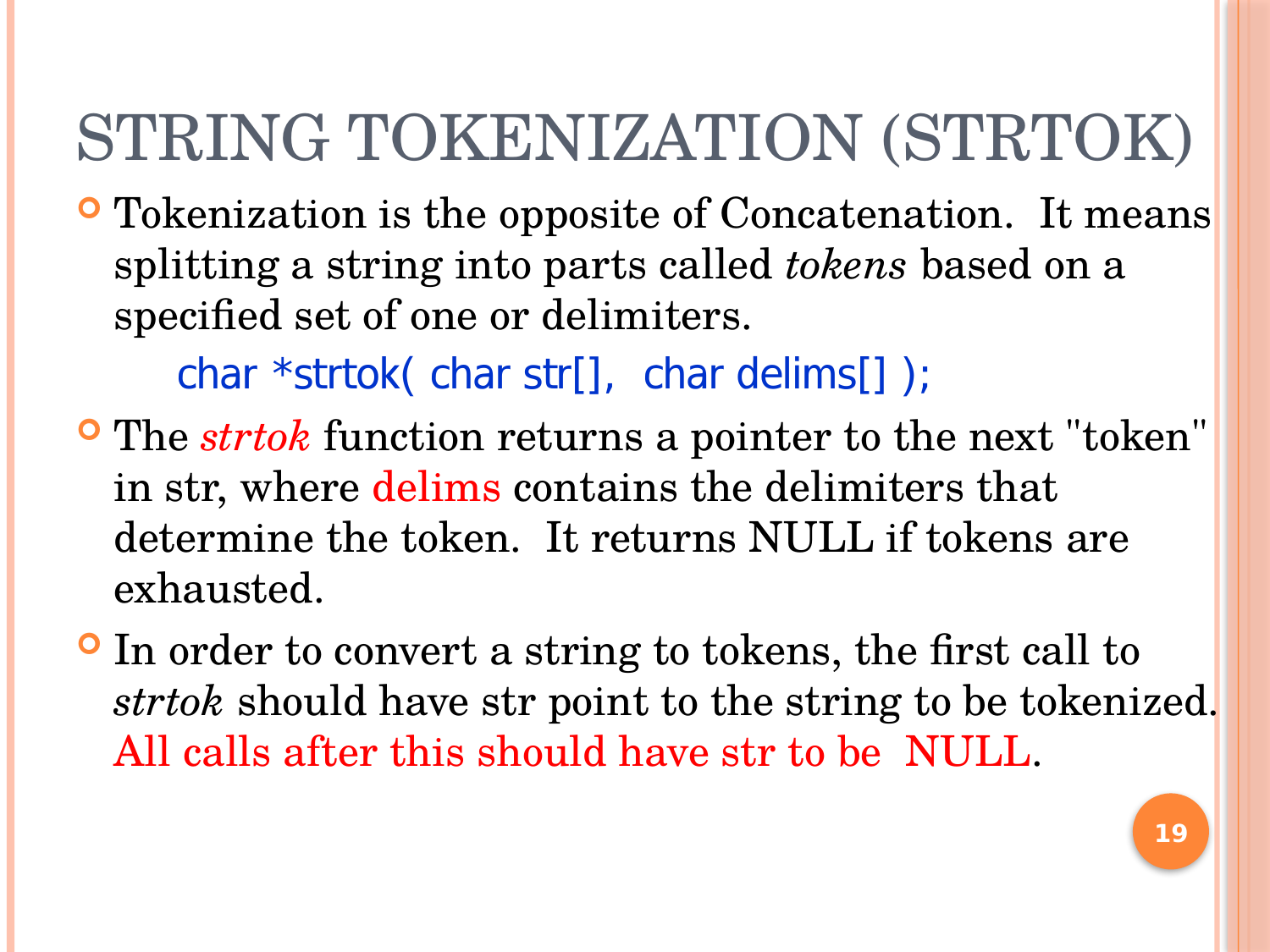

# String Tokenization (strtok)
Tokenization is the opposite of Concatenation.  It means splitting a string into parts called tokens based on a specified set of one or delimiters.
char *strtok( char str[],  char delims[] );
The strtok function returns a pointer to the next "token" in str, where delims contains the delimiters that determine the token.  It returns NULL if tokens are exhausted.
In order to convert a string to tokens, the first call to strtok should have str point to the string to be tokenized. All calls after this should have str to be  NULL.

19